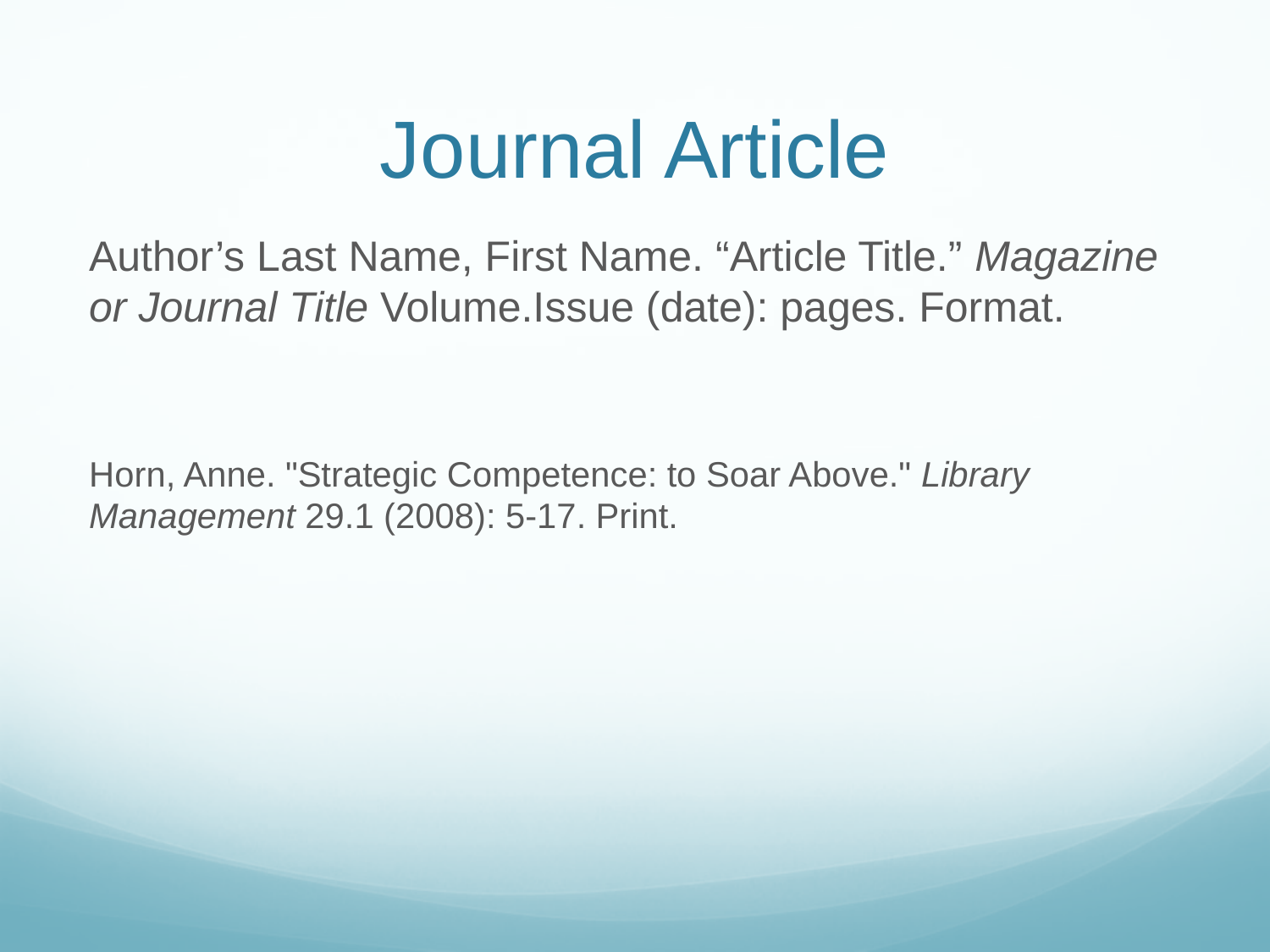

# Journal Article
Author’s Last Name, First Name. “Article Title.” Magazine or Journal Title Volume.Issue (date): pages. Format.

Horn, Anne. "Strategic Competence: to Soar Above." Library 	Management 29.1 (2008): 5-17. Print.